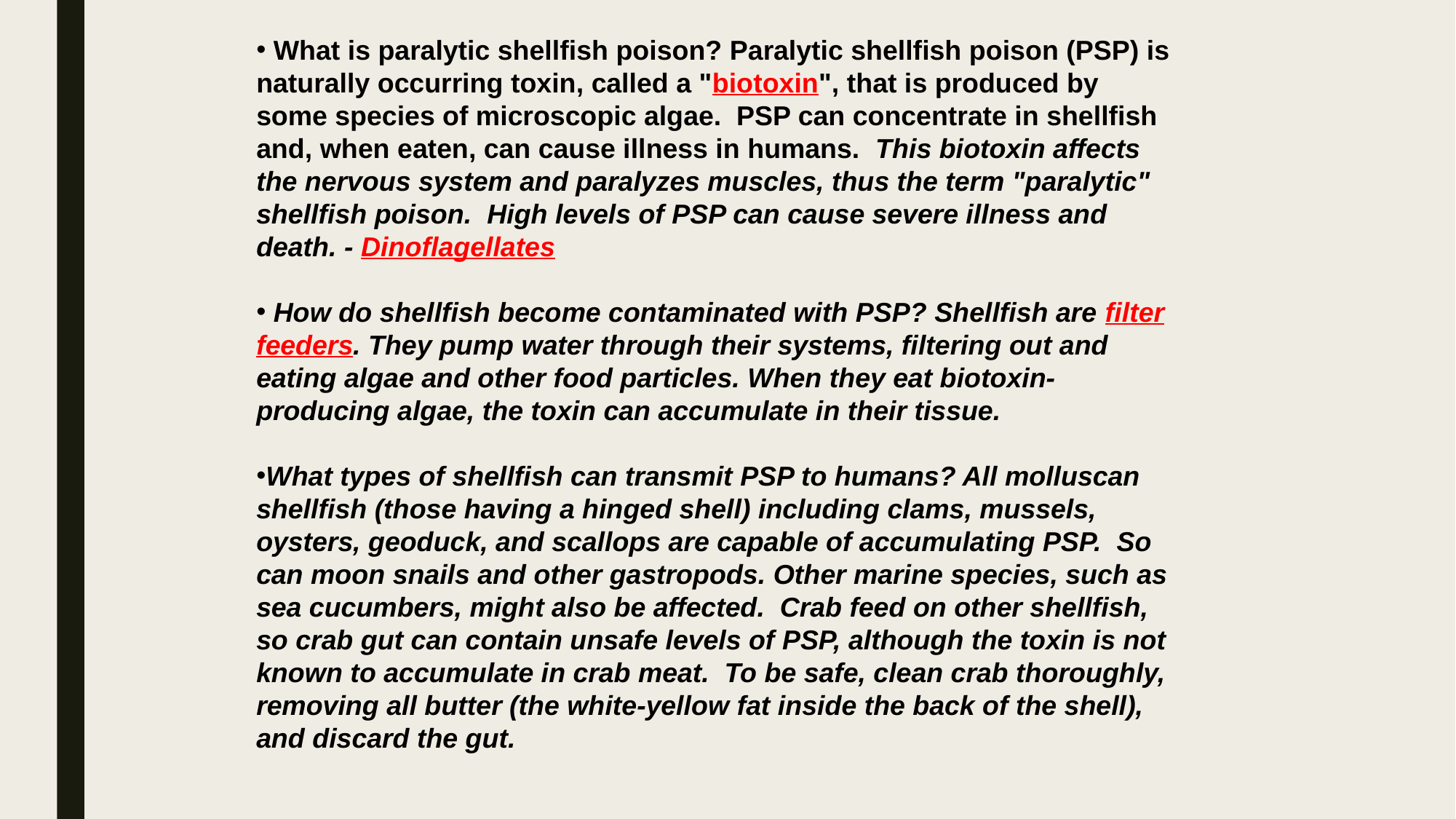

What is paralytic shellfish poison? Paralytic shellfish poison (PSP) is naturally occurring toxin, called a "biotoxin", that is produced by some species of microscopic algae.  PSP can concentrate in shellfish and, when eaten, can cause illness in humans.  This biotoxin affects the nervous system and paralyzes muscles, thus the term "paralytic" shellfish poison.  High levels of PSP can cause severe illness and death. - Dinoflagellates

 How do shellfish become contaminated with PSP? Shellfish are filter feeders. They pump water through their systems, filtering out and eating algae and other food particles. When they eat biotoxin-producing algae, the toxin can accumulate in their tissue.

What types of shellfish can transmit PSP to humans? All molluscan shellfish (those having a hinged shell) including clams, mussels, oysters, geoduck, and scallops are capable of accumulating PSP.  So can moon snails and other gastropods. Other marine species, such as sea cucumbers, might also be affected.  Crab feed on other shellfish, so crab gut can contain unsafe levels of PSP, although the toxin is not known to accumulate in crab meat.  To be safe, clean crab thoroughly, removing all butter (the white-yellow fat inside the back of the shell), and discard the gut.